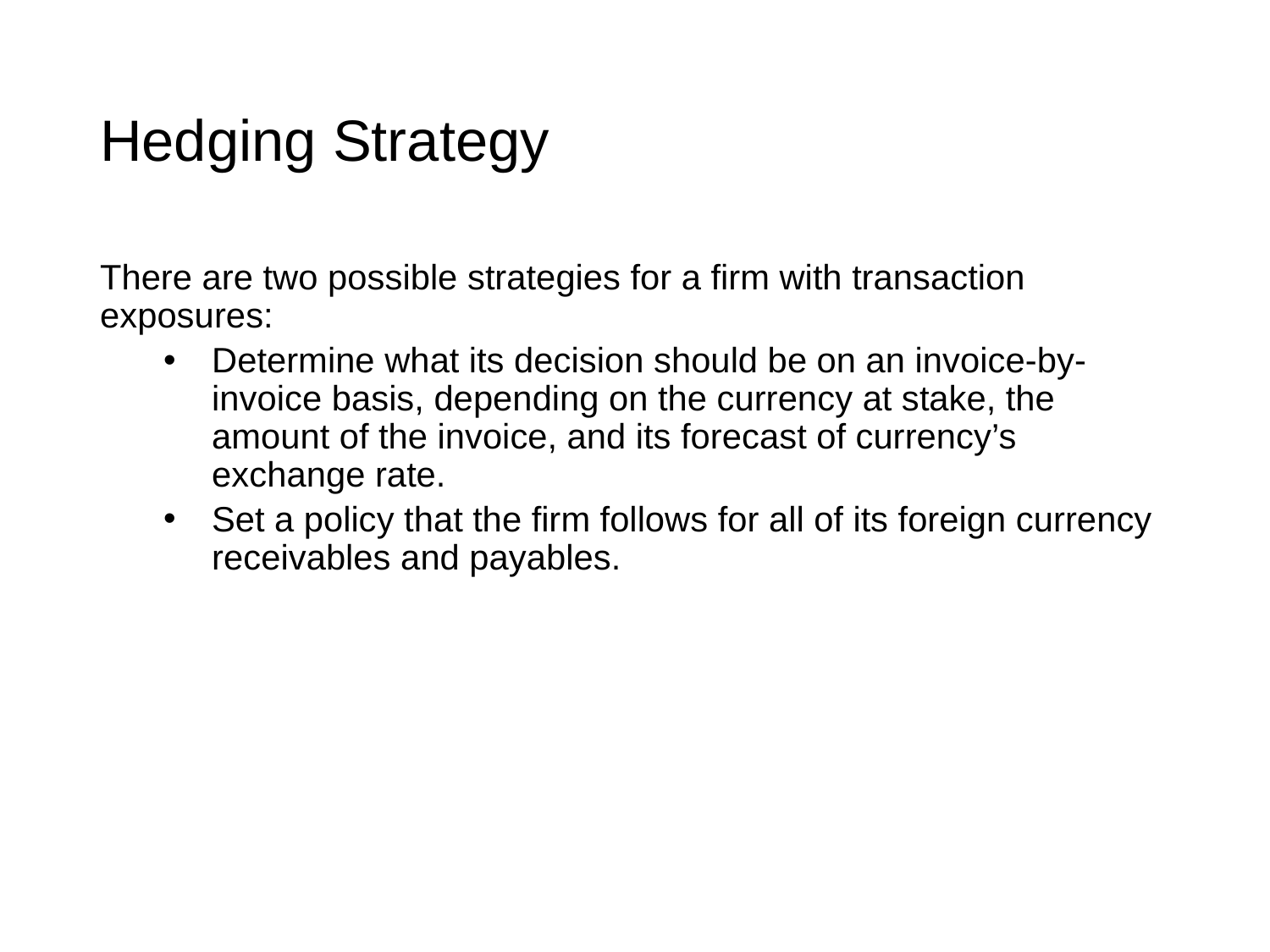

# Hedging Strategy
There are two possible strategies for a firm with transaction exposures:
Determine what its decision should be on an invoice-by-invoice basis, depending on the currency at stake, the amount of the invoice, and its forecast of currency’s exchange rate.
Set a policy that the firm follows for all of its foreign currency receivables and payables.